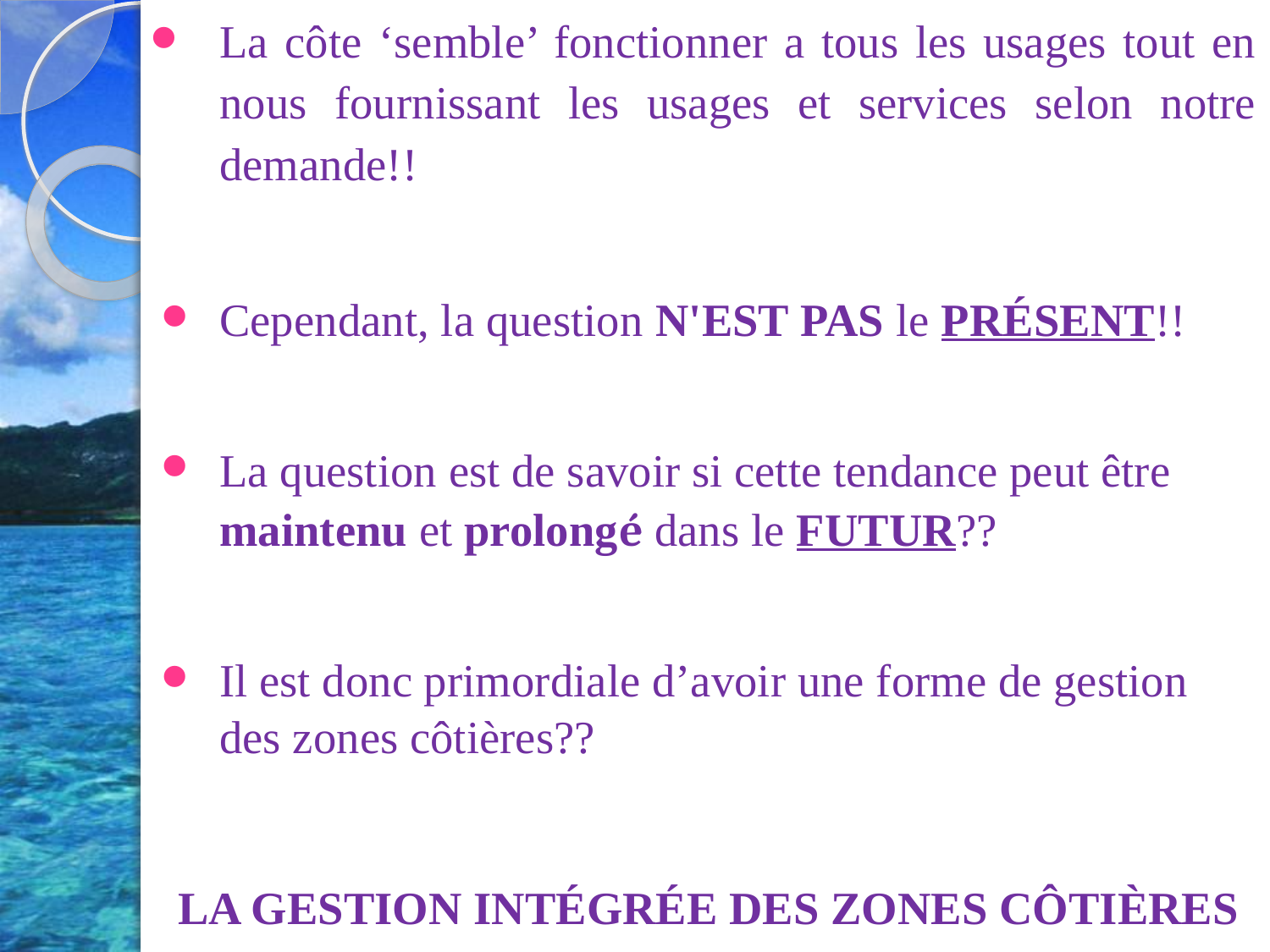

La côte ‘semble’ fonctionner a tous les usages tout en nous fournissant les usages et services selon notre demande!!

Cependant, la question N'EST PAS le PRÉSENT!!

La question est de savoir si cette tendance peut être maintenu et prolongé dans le FUTUR??

Il est donc primordiale d’avoir une forme de gestion des zones côtières??

LA GESTION INTÉGRÉE DES ZONES CÔTIÈRES